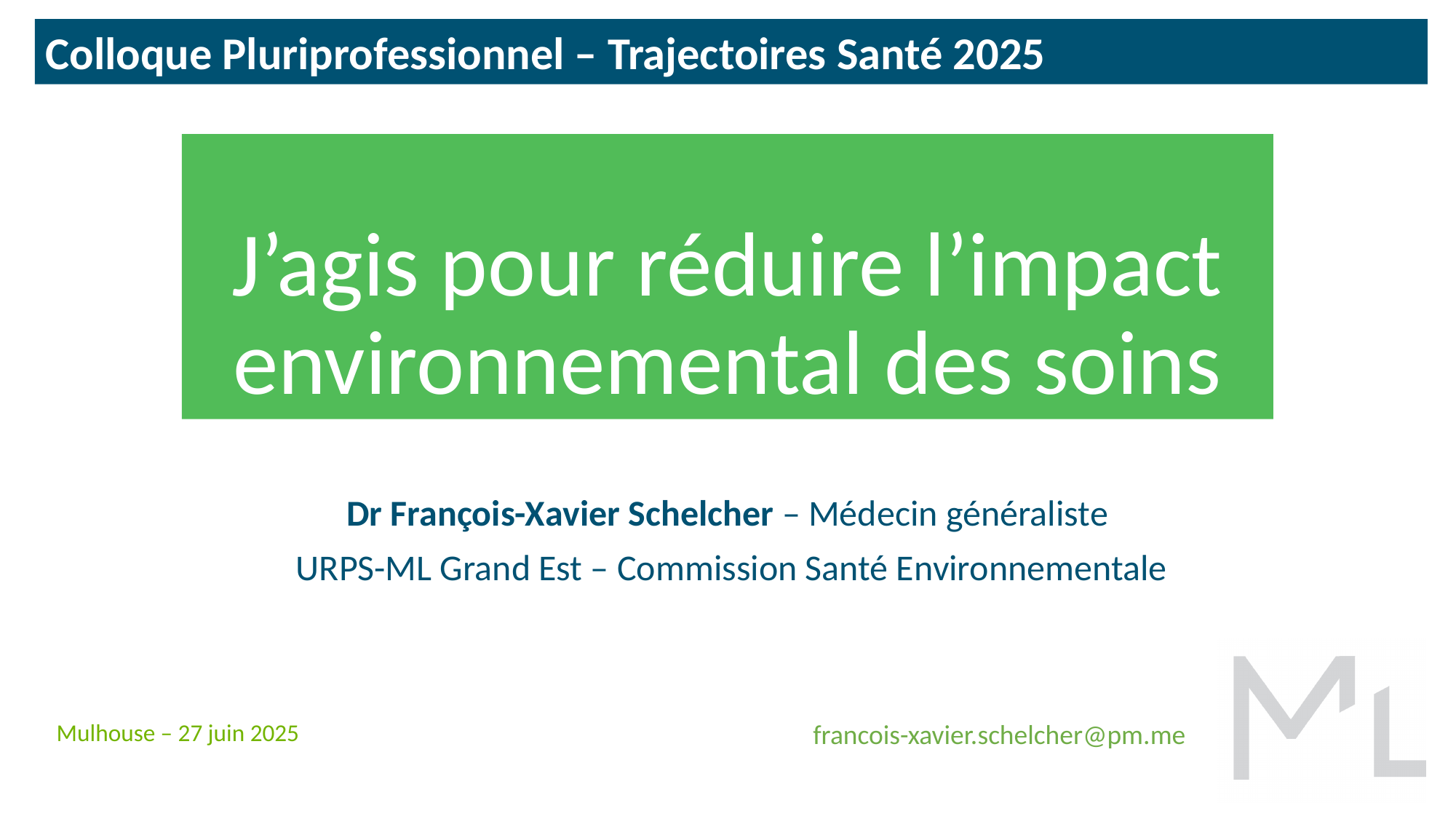

Colloque Pluriprofessionnel – Trajectoires Santé 2025
# J’agis pour réduire l’impact environnemental des soins

Dr François-Xavier Schelcher – Médecin généraliste
 URPS-ML Grand Est – Commission Santé Environnementale
Mulhouse – 27 juin 2025
francois-xavier.schelcher@pm.me